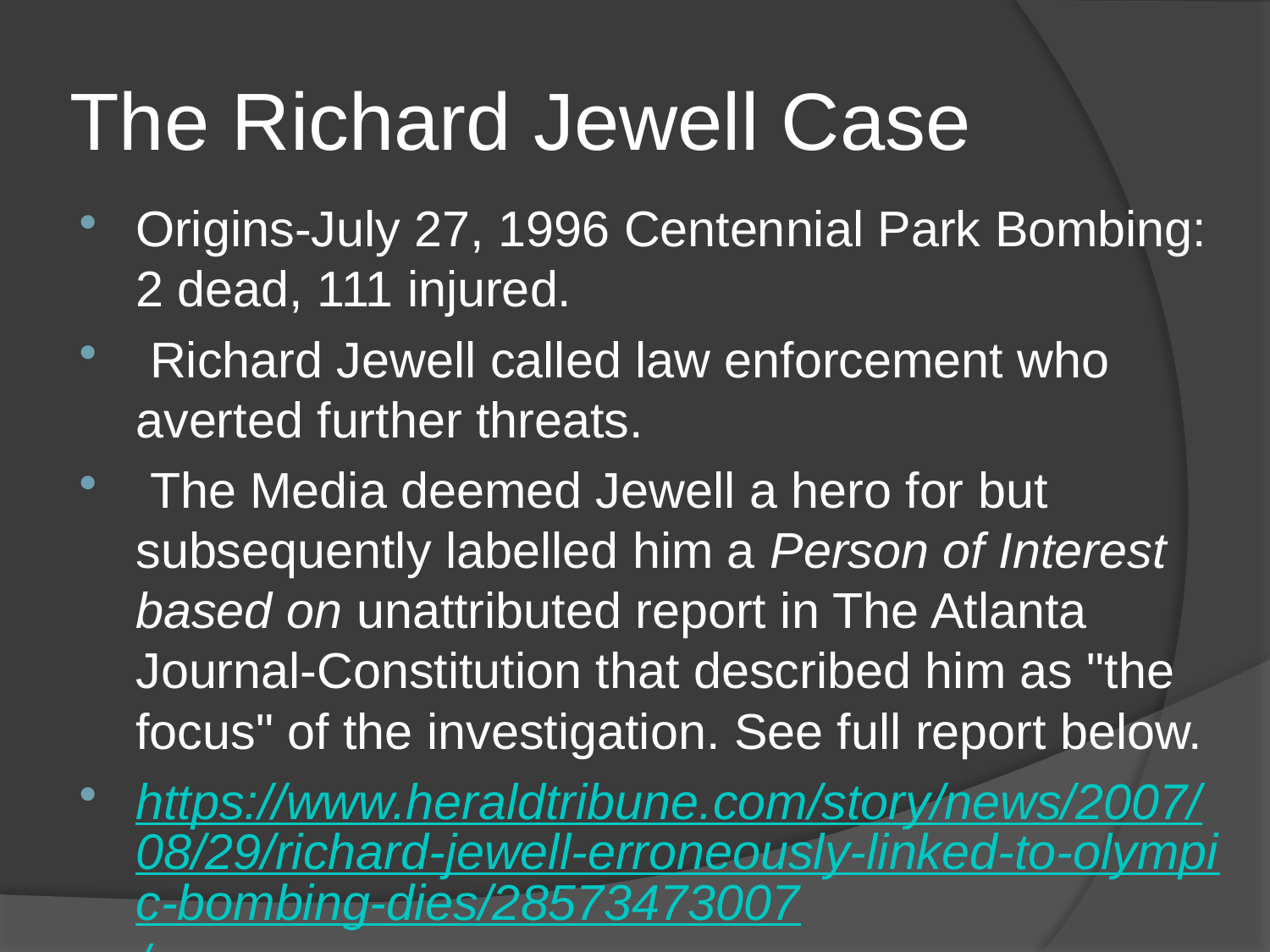

# The Richard Jewell Case
Origins-July 27, 1996 Centennial Park Bombing: 2 dead, 111 injured.
 Richard Jewell called law enforcement who     averted further threats.
 The Media deemed Jewell a hero for but subsequently labelled him a Person of Interest based on unattributed report in The Atlanta Journal-Constitution that described him as "the focus" of the investigation. See full report below.
https://www.heraldtribune.com/story/news/2007/08/29/richard-jewell-erroneously-linked-to-olympic-bombing-dies/28573473007/